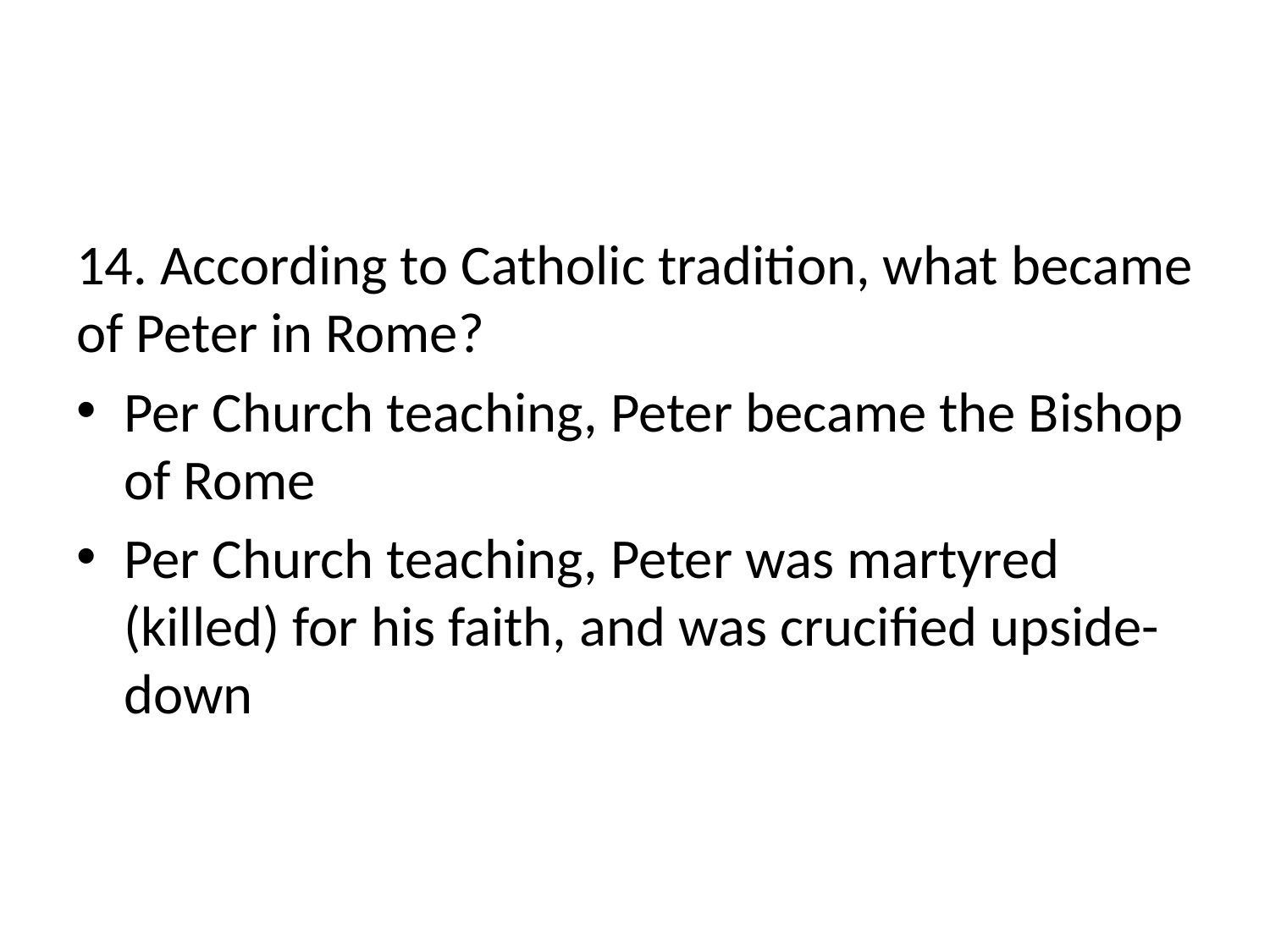

#
14. According to Catholic tradition, what became of Peter in Rome?
Per Church teaching, Peter became the Bishop of Rome
Per Church teaching, Peter was martyred (killed) for his faith, and was crucified upside-down